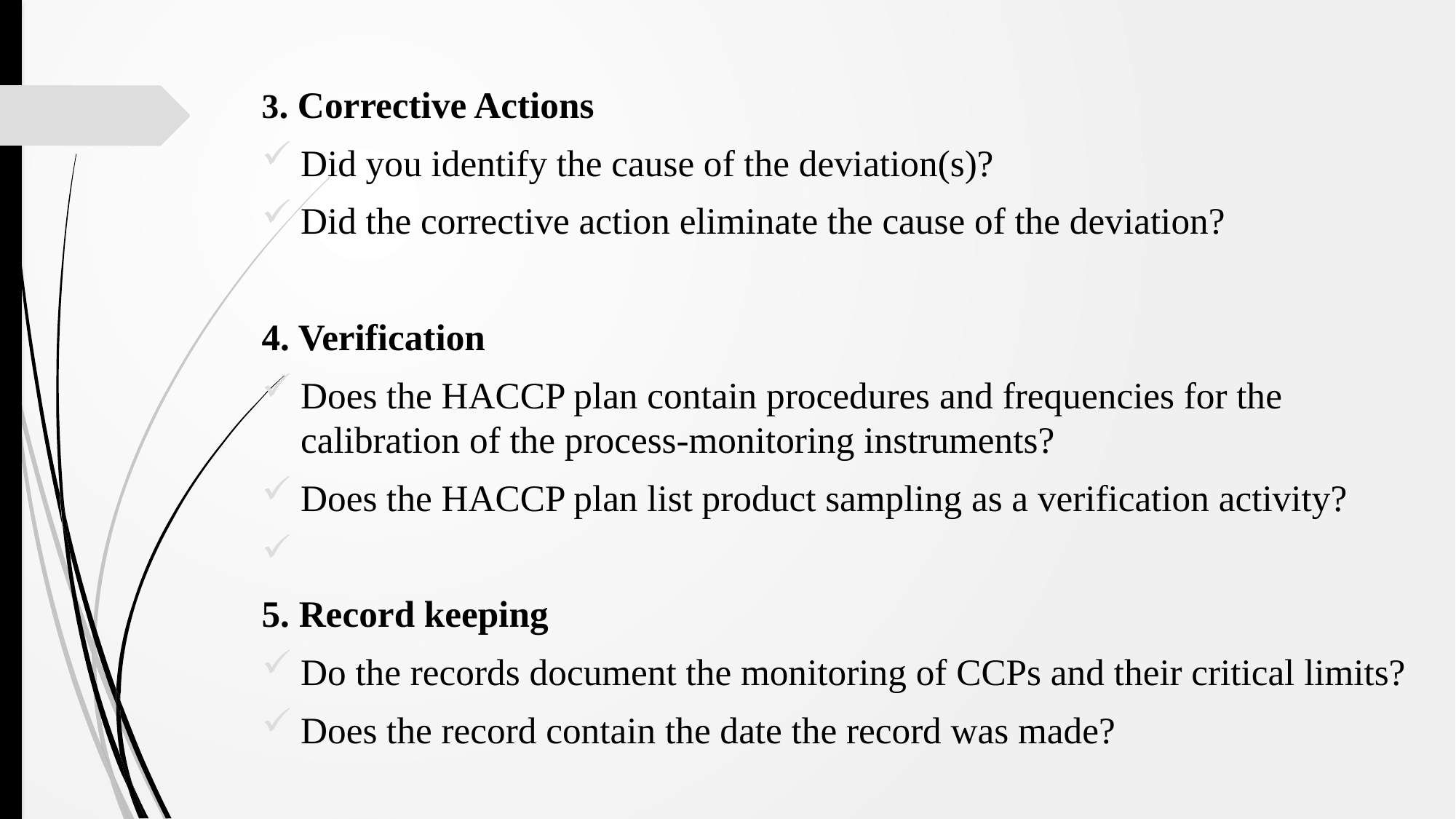

3. Corrective Actions
Did you identify the cause of the deviation(s)?
Did the corrective action eliminate the cause of the deviation?

4. Verification
Does the HACCP plan contain procedures and frequencies for the calibration of the process-monitoring instruments?
Does the HACCP plan list product sampling as a verification activity?

5. Record keeping
Do the records document the monitoring of CCPs and their critical limits?
Does the record contain the date the record was made?